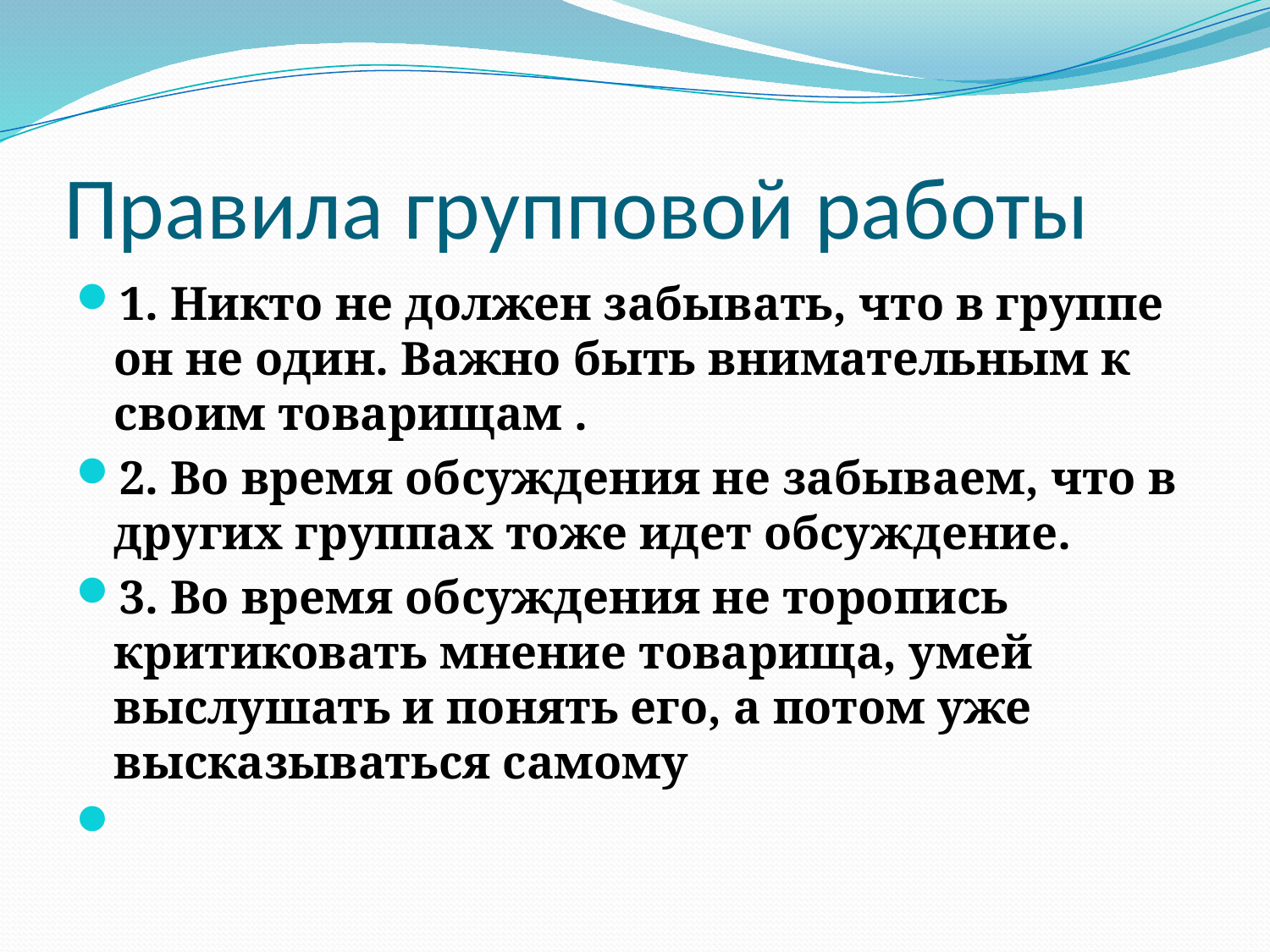

# Правила групповой работы
1. Никто не должен забывать, что в группе он не один. Важно быть внимательным к своим товарищам .
2. Во время обсуждения не забываем, что в других группах тоже идет обсуждение.
3. Во время обсуждения не торопись критиковать мнение товарища, умей выслушать и понять его, а потом уже высказываться самому